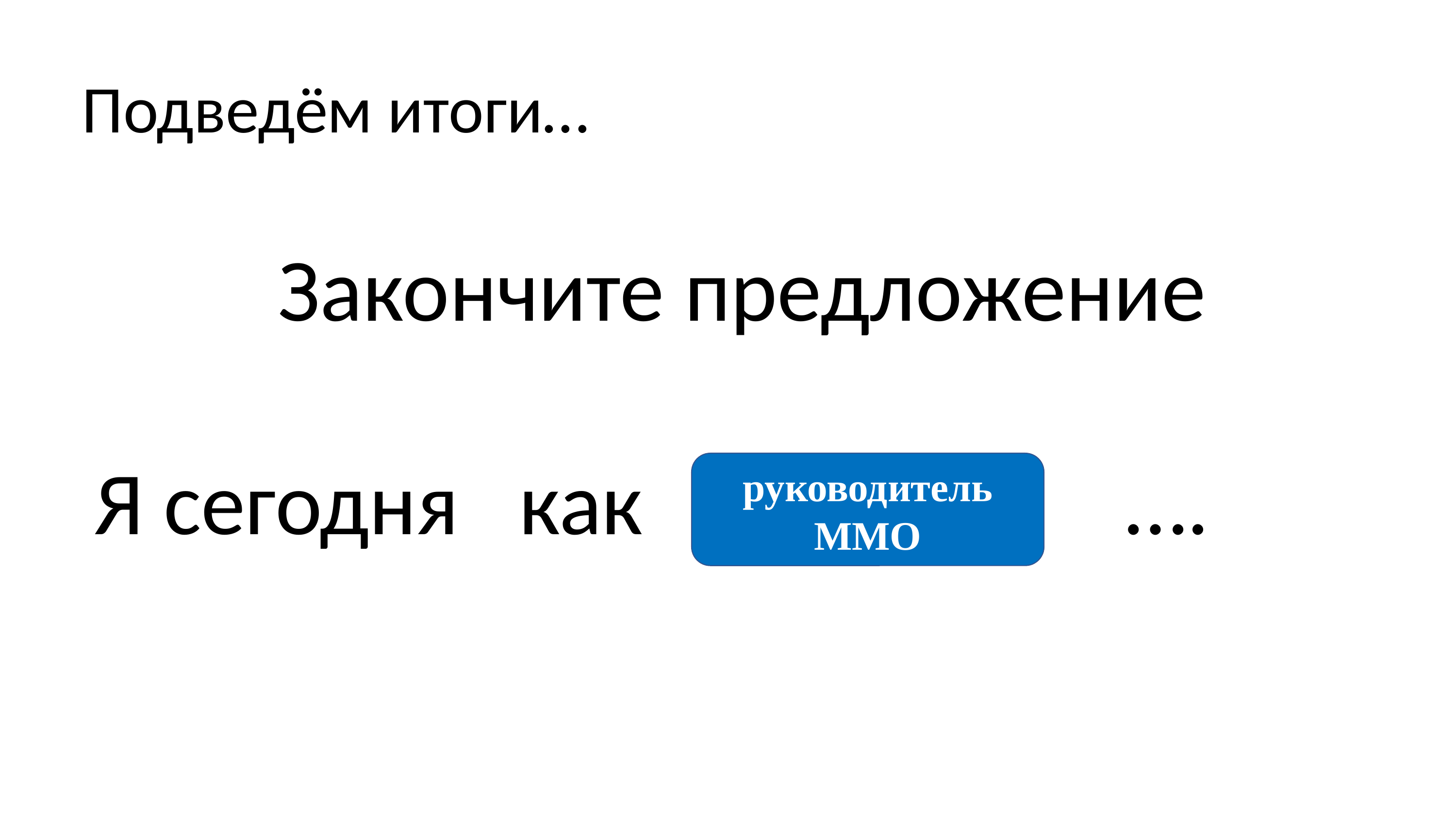

# Подведём итоги…

Закончите предложение

Я сегодня   как                        ….
руководитель ММО